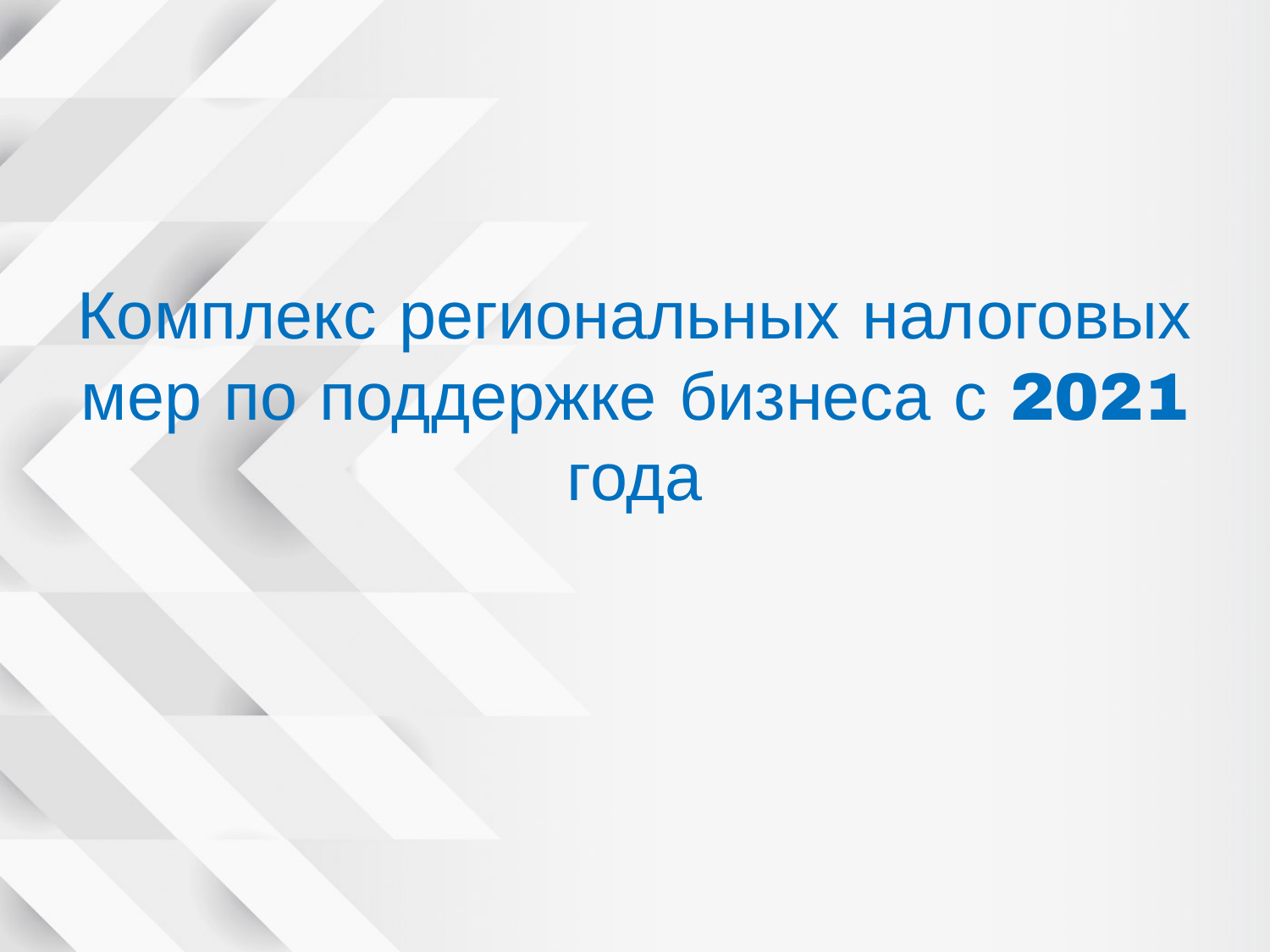

Комплекс региональных налоговых мер по поддержке бизнеса с 2021 года